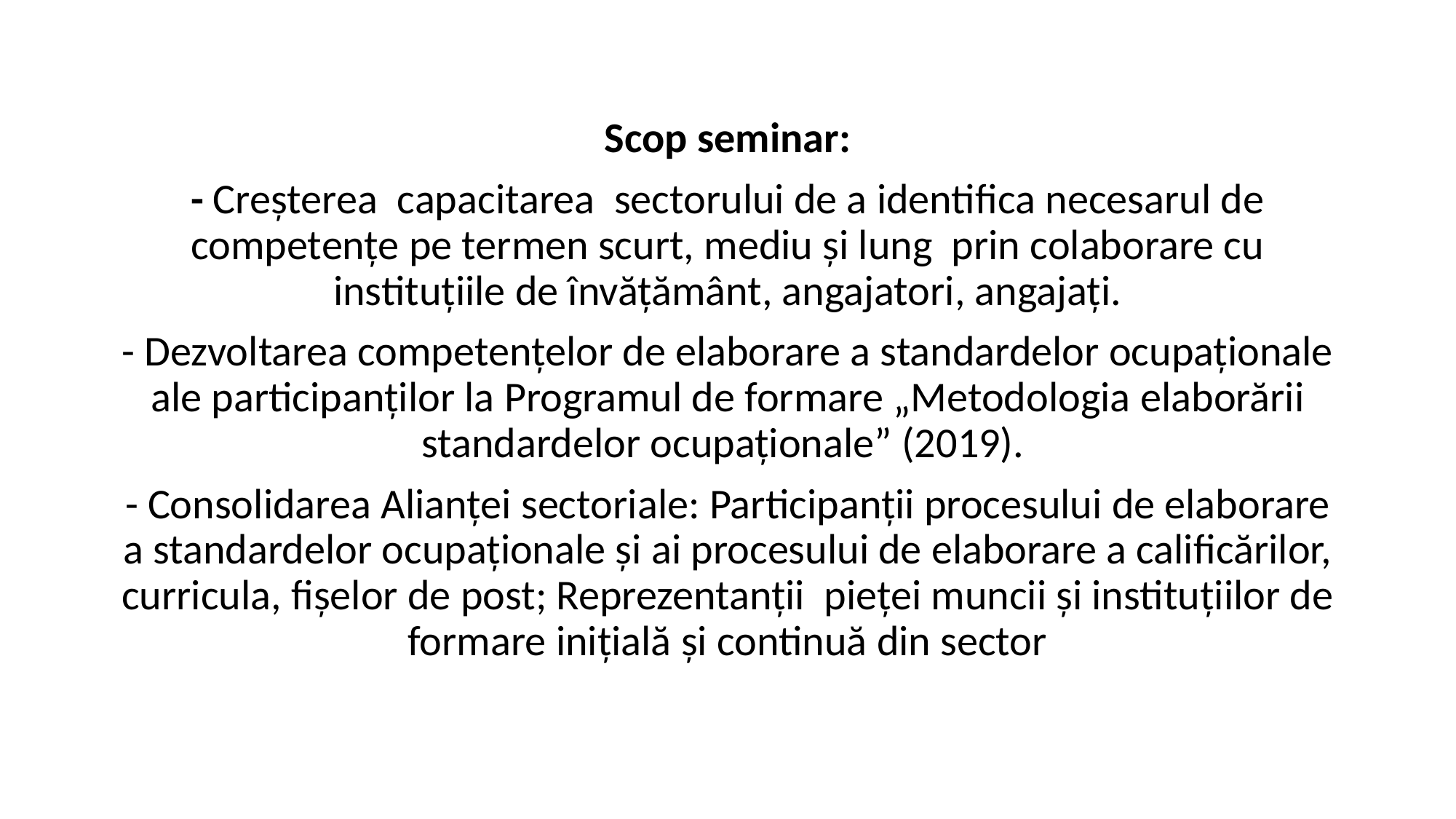

Scop seminar:
- Creșterea  capacitarea  sectorului de a identifica necesarul de competențe pe termen scurt, mediu și lung  prin colaborare cu instituțiile de învățământ, angajatori, angajați.
- Dezvoltarea competențelor de elaborare a standardelor ocupaționale ale participanților la Programul de formare „Metodologia elaborării standardelor ocupaționale” (2019).
- Consolidarea Alianței sectoriale: Participanții procesului de elaborare a standardelor ocupaționale și ai procesului de elaborare a calificărilor, curricula, fișelor de post; Reprezentanții  pieței muncii și instituțiilor de formare inițială și continuă din sector